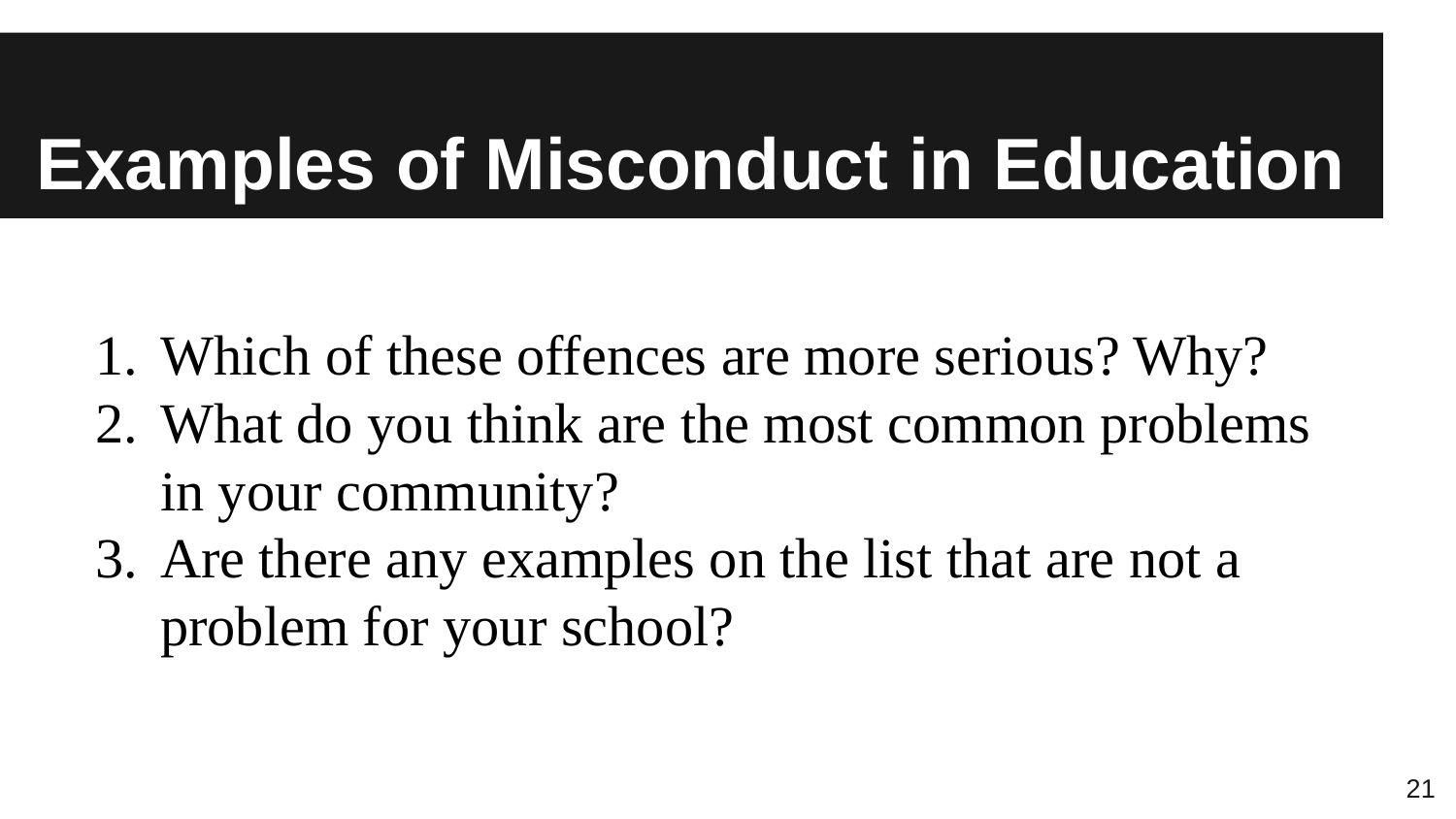

# Examples of Misconduct in Education
Which of these offences are more serious? Why?
What do you think are the most common problems in your community?
Are there any examples on the list that are not a problem for your school?
21